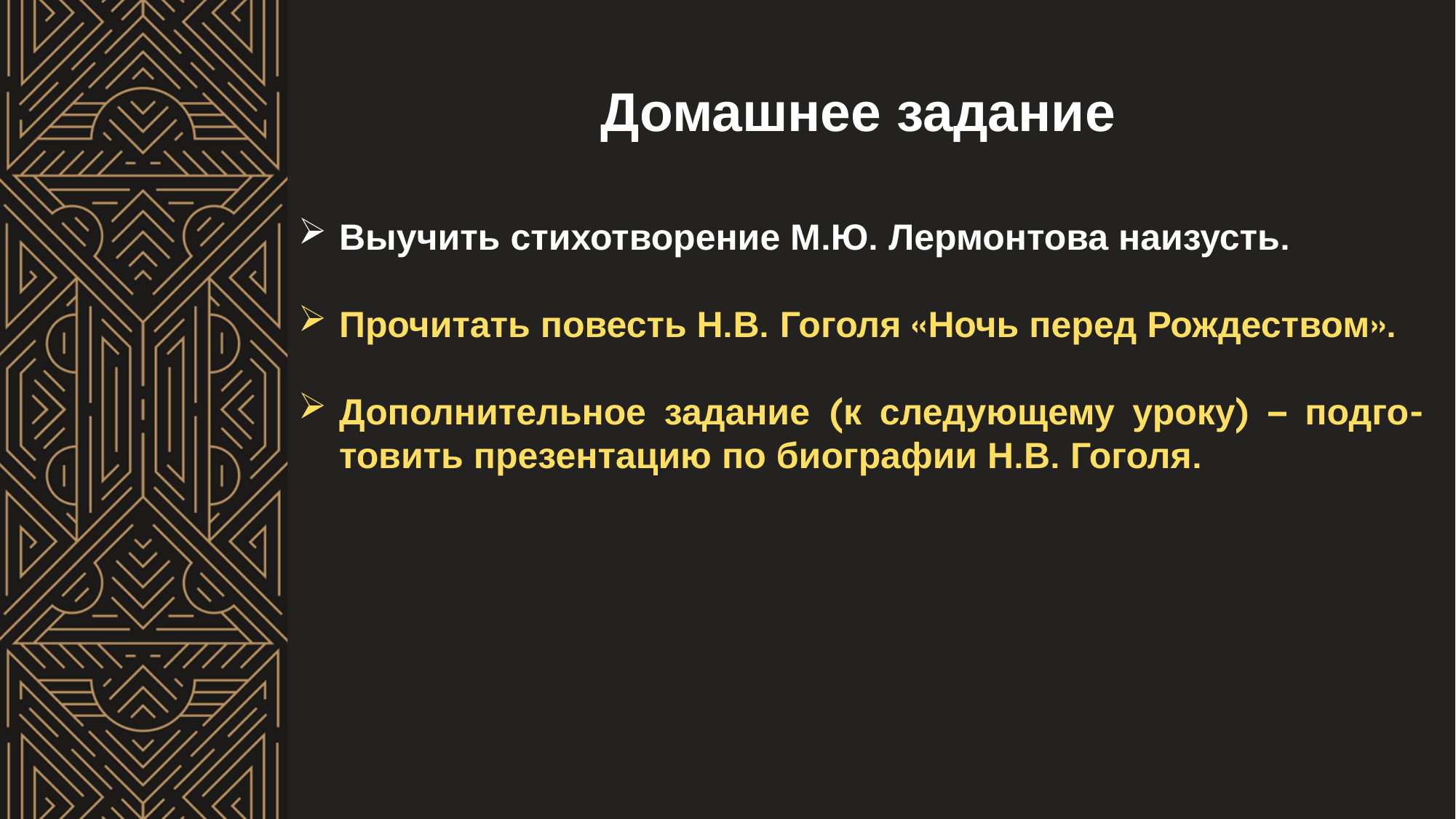

Домашнее задание
Выучить стихотворение М.Ю. Лермонтова наизусть.

Прочитать повесть Н.В. Гоголя «Ночь перед Рождеством».

Дополнительное задание (к следующему уроку) – подго-товить презентацию по биографии Н.В. Гоголя.